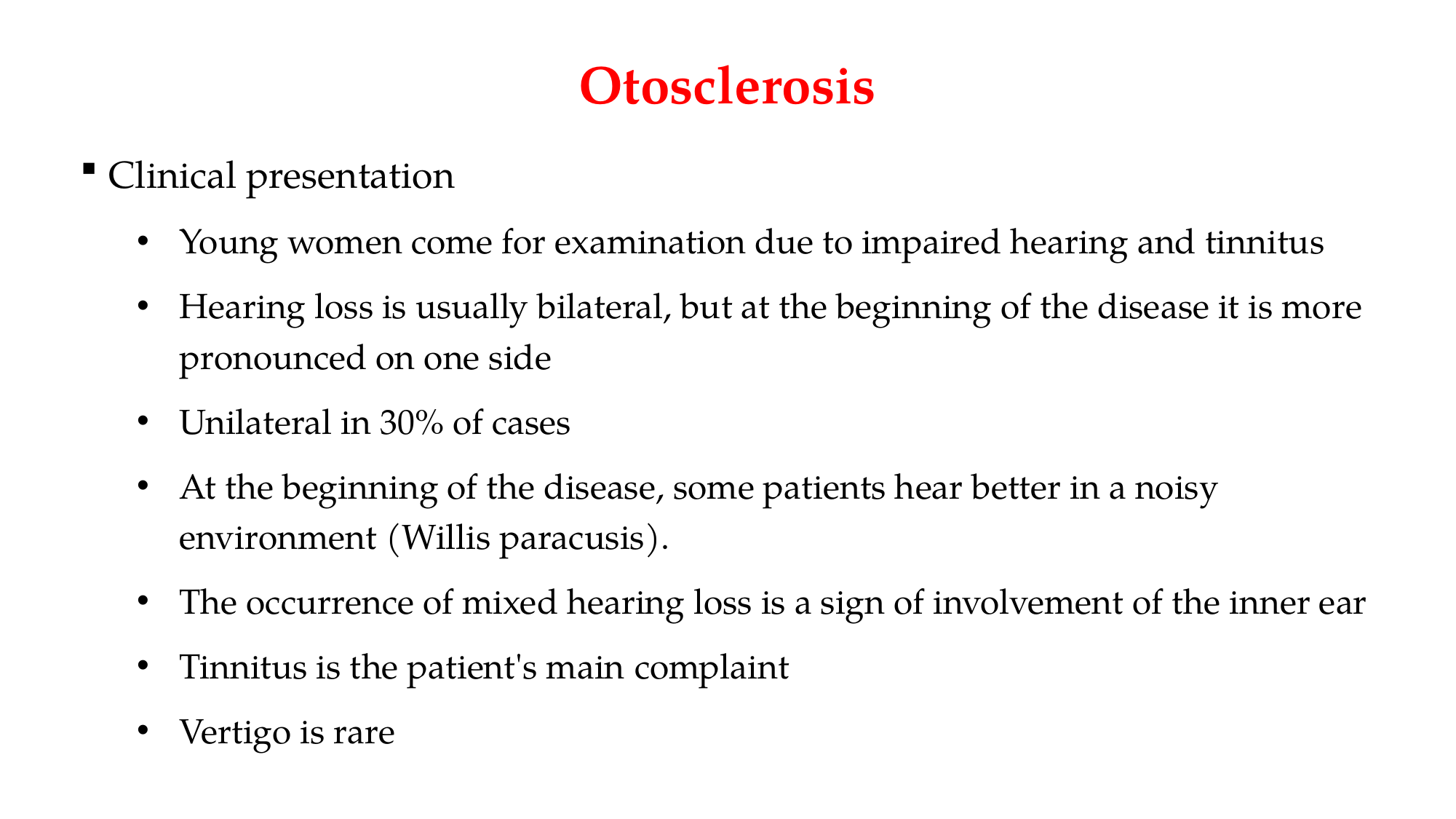

Otosclerosis
Clinical presentation
Young women come for examination due to impaired hearing and tinnitus
Hearing loss is usually bilateral, but at the beginning of the disease it is more pronounced on one side
Unilateral in 30% of cases
At the beginning of the disease, some patients hear better in a noisy environment (Willis paracusis).
The occurrence of mixed hearing loss is a sign of involvement of the inner ear
Tinnitus is the patient's main complaint
Vertigo is rare